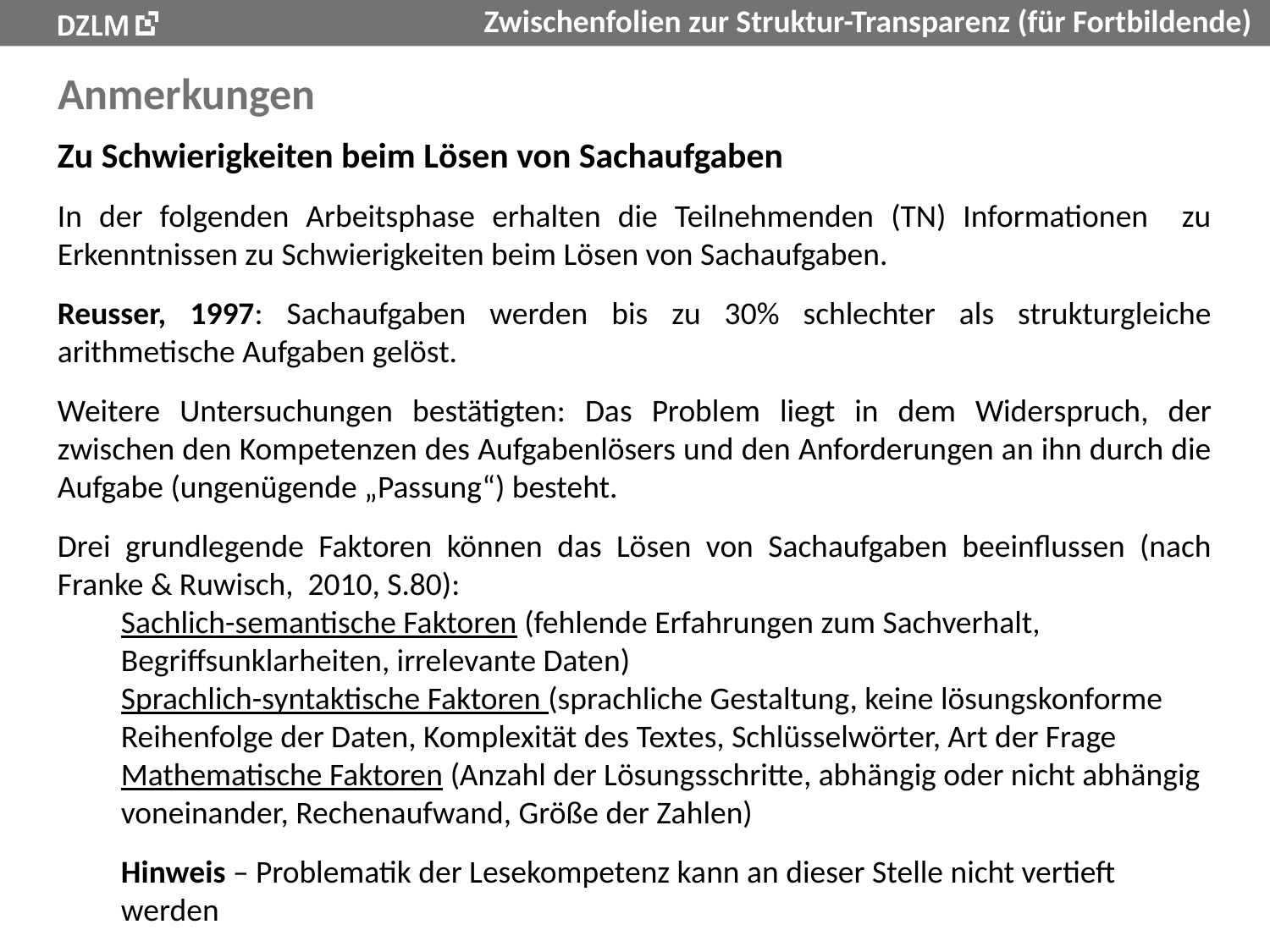

# Anmerkungen
Zu Schwierigkeiten beim Lösen von Sachaufgaben
In der folgenden Arbeitsphase erhalten die Teilnehmenden (TN) Informationen  zu Erkenntnissen zu Schwierigkeiten beim Lösen von Sachaufgaben.
Reusser, 1997: Sachaufgaben werden bis zu 30% schlechter als strukturgleiche arithmetische Aufgaben gelöst.
Weitere Untersuchungen bestätigten: Das Problem liegt in dem Widerspruch, der zwischen den Kompetenzen des Aufgabenlösers und den Anforderungen an ihn durch die Aufgabe (ungenügende „Passung“) besteht.
Drei grundlegende Faktoren können das Lösen von Sachaufgaben beeinflussen (nach Franke & Ruwisch,  2010, S.80):
Sachlich-semantische Faktoren (fehlende Erfahrungen zum Sachverhalt, Begriffsunklarheiten, irrelevante Daten)
Sprachlich-syntaktische Faktoren (sprachliche Gestaltung, keine lösungskonforme Reihenfolge der Daten, Komplexität des Textes, Schlüsselwörter, Art der Frage
Mathematische Faktoren (Anzahl der Lösungsschritte, abhängig oder nicht abhängig voneinander, Rechenaufwand, Größe der Zahlen)
Hinweis – Problematik der Lesekompetenz kann an dieser Stelle nicht vertieft werden